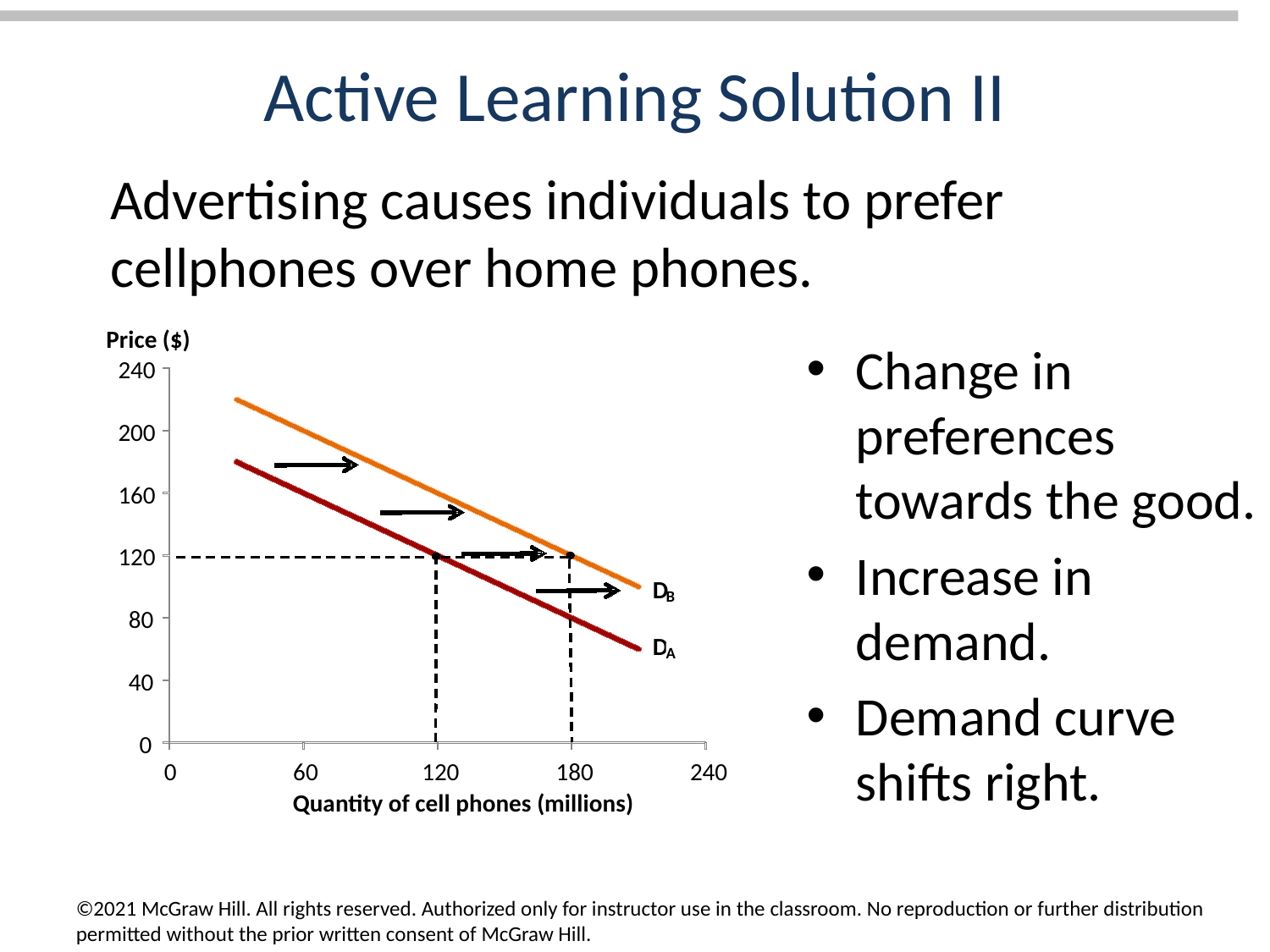

# Active Learning Solution II
Advertising causes individuals to prefer cellphones over home phones.

Price ($)
240

200

160
120

80
D
A
40
0

0
60
120
180
240
Quantity of cell phones (millions)
Change in preferences towards the good.
Increase in demand.
Demand curve shifts right.

D
B